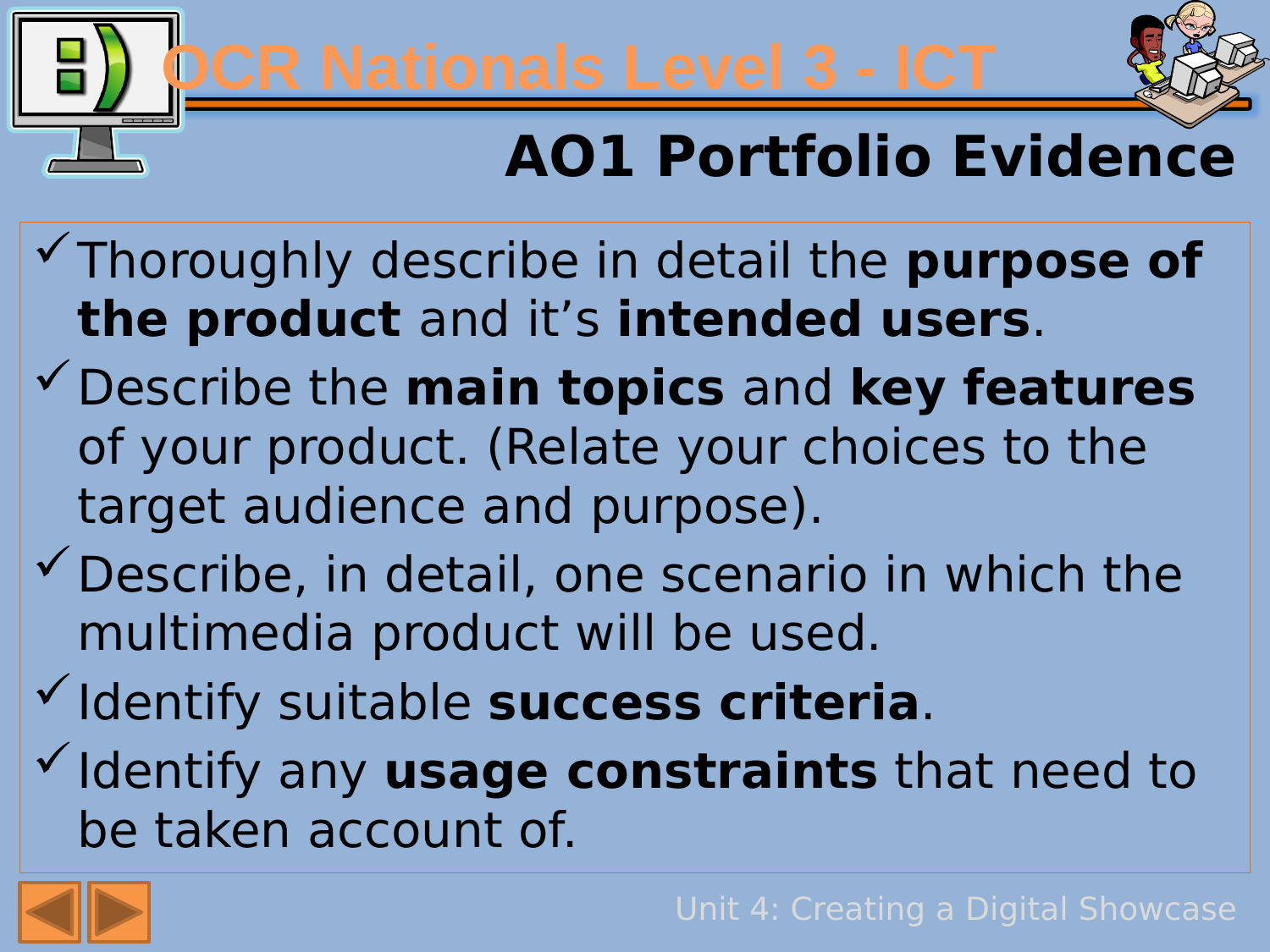

# AO1 Portfolio Evidence
Thoroughly describe in detail the purpose of the product and it’s intended users.
Describe the main topics and key features of your product. (Relate your choices to the target audience and purpose).
Describe, in detail, one scenario in which the multimedia product will be used.
Identify suitable success criteria.
Identify any usage constraints that need to be taken account of.